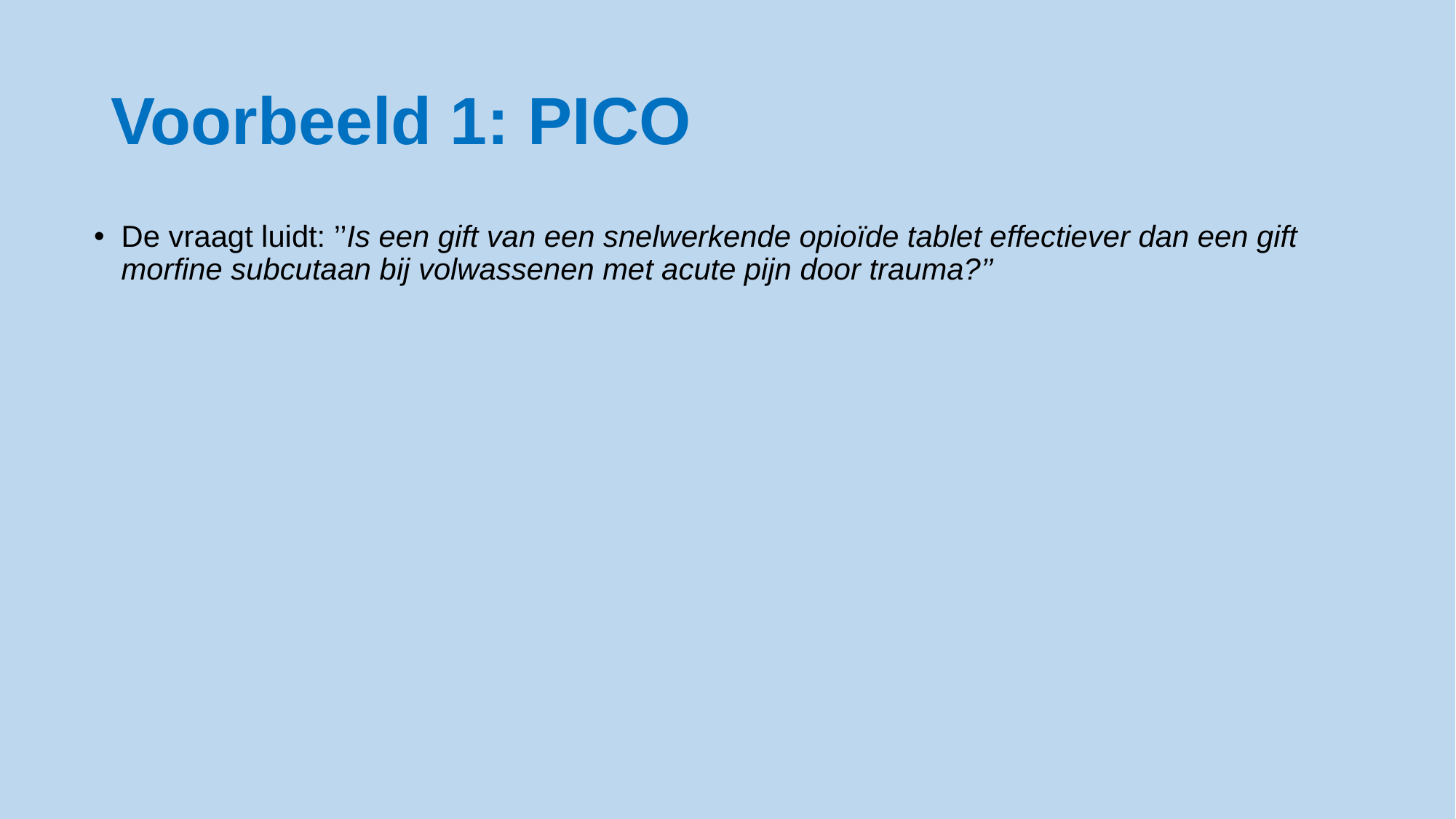

# Voorbeeld 1: PICO
De vraagt luidt: ’’Is een gift van een snelwerkende opioïde tablet effectiever dan een gift morfine subcutaan bij volwassenen met acute pijn door trauma?’’